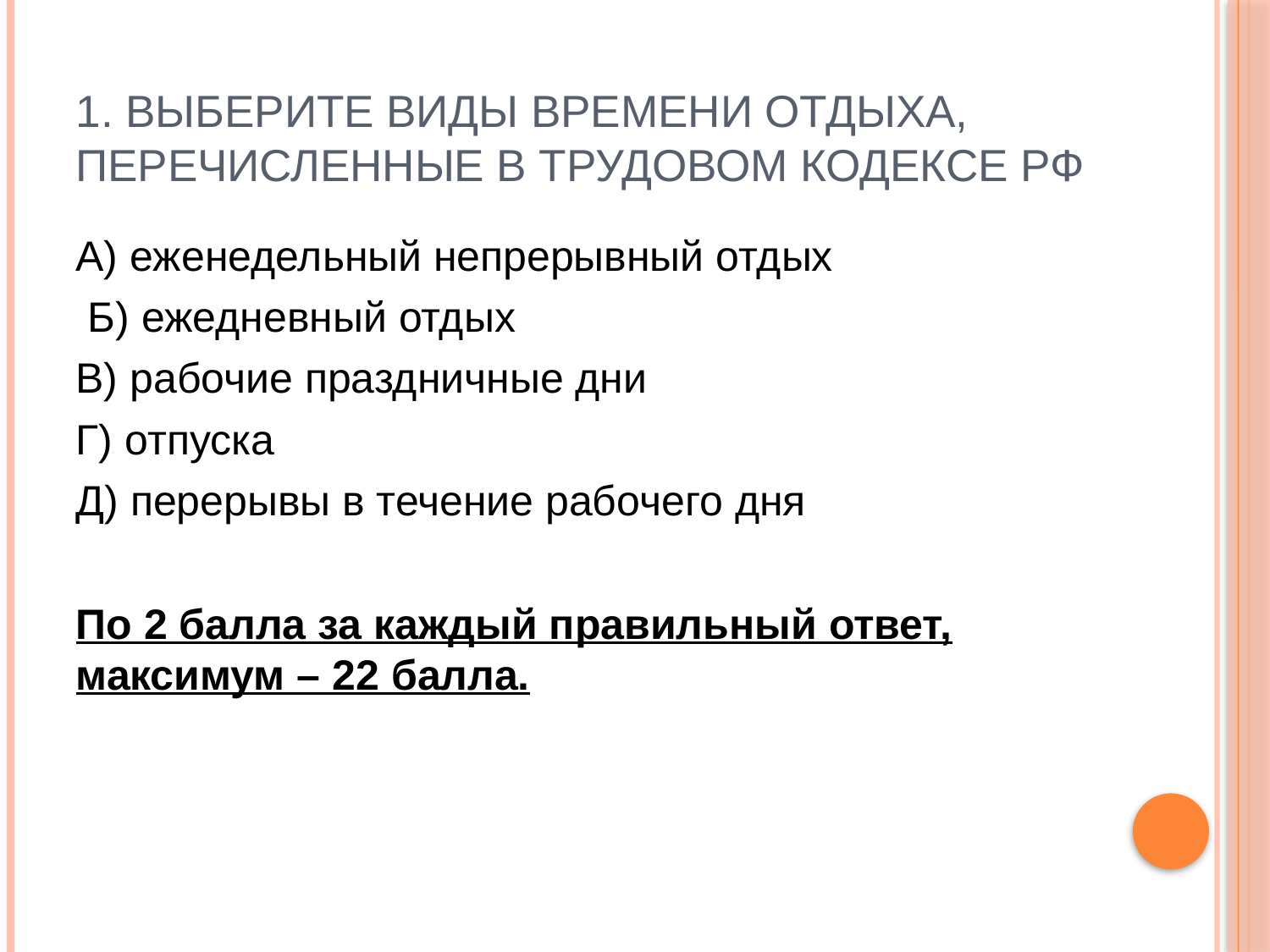

# 1. Выберите виды времени отдыха, перечисленные в Трудовом кодексе РФ
А) еженедельный непрерывный отдых
 Б) ежедневный отдых
В) рабочие праздничные дни
Г) отпуска
Д) перерывы в течение рабочего дня

По 2 балла за каждый правильный ответ, максимум – 22 балла.